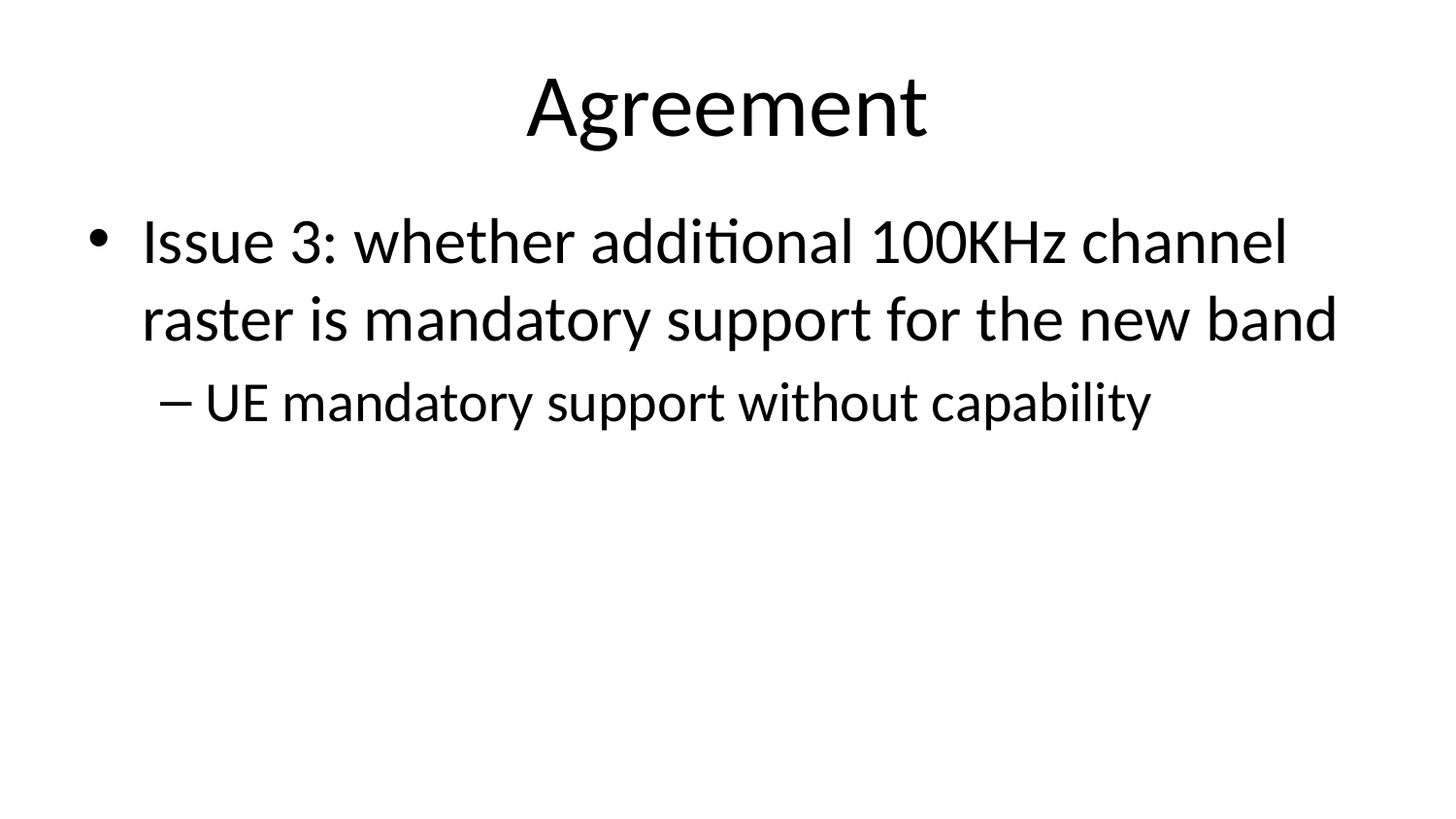

# Agreement
Issue 3: whether additional 100KHz channel raster is mandatory support for the new band
UE mandatory support without capability